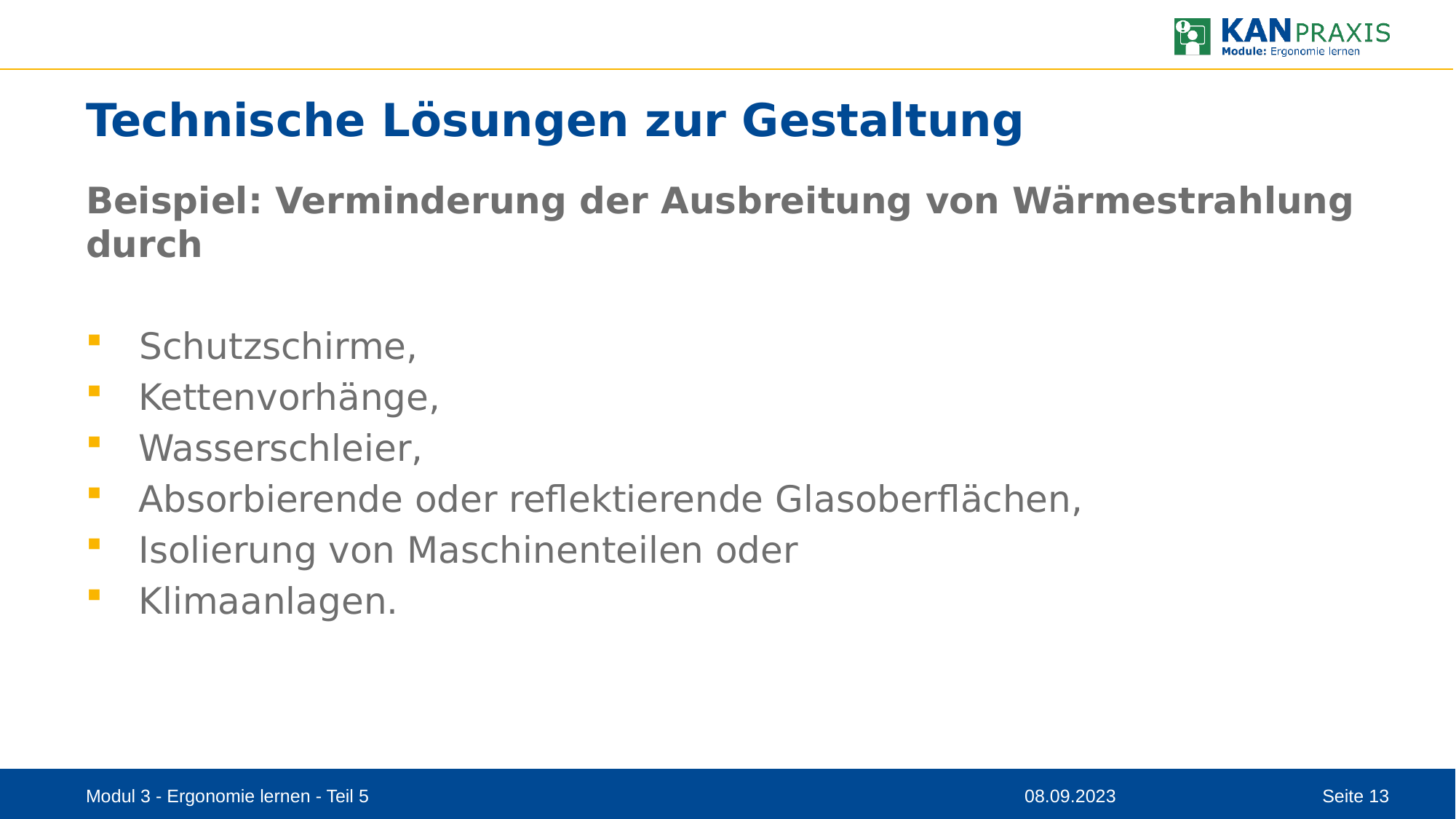

# Technische Lösungen zur Gestaltung
Beispiel: Verminderung der Ausbreitung von Wärmestrahlung durch

 Schutzschirme,
 Kettenvorhänge,
 Wasserschleier,
 Absorbierende oder reflektierende Glasoberflächen,
 Isolierung von Maschinenteilen oder
 Klimaanlagen.

Modul 3 - Ergonomie lernen - Teil 5
08.09.2023
Seite 13